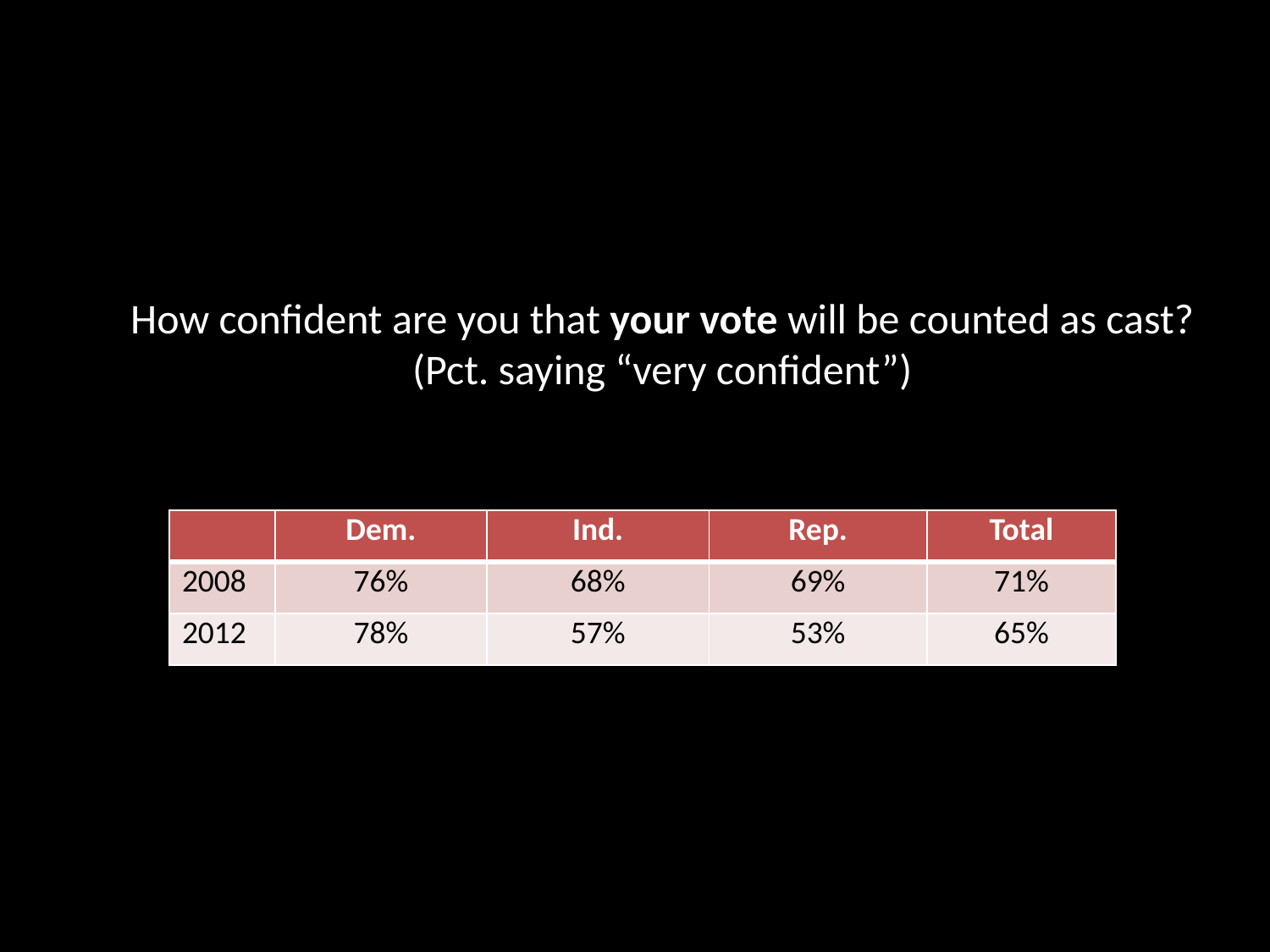

How confident are you that your vote will be counted as cast?
(Pct. saying “very confident”)
|  | Dem. | Ind. | Rep. | Total |
| --- | --- | --- | --- | --- |
| 2008 | 76% | 68% | 69% | 71% |
| 2012 | 78% | 57% | 53% | 65% |